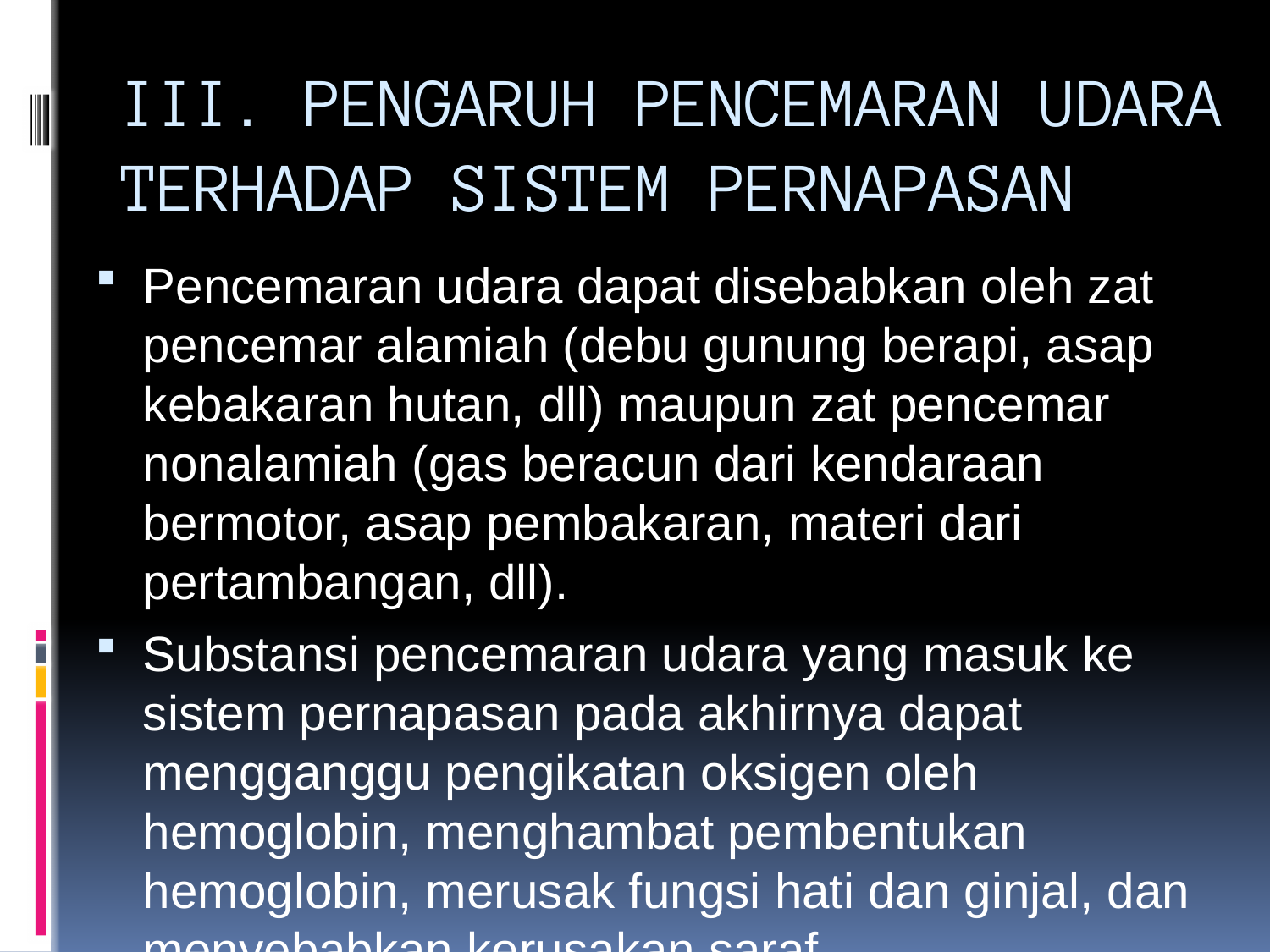

# III. PENGARUH PENCEMARAN UDARA TERHADAP SISTEM PERNAPASAN
Pencemaran udara dapat disebabkan oleh zat pencemar alamiah (debu gunung berapi, asap kebakaran hutan, dll) maupun zat pencemar nonalamiah (gas beracun dari kendaraan bermotor, asap pembakaran, materi dari pertambangan, dll).
Substansi pencemaran udara yang masuk ke sistem pernapasan pada akhirnya dapat mengganggu pengikatan oksigen oleh hemoglobin, menghambat pembentukan hemoglobin, merusak fungsi hati dan ginjal, dan menyebabkan kerusakan saraf.